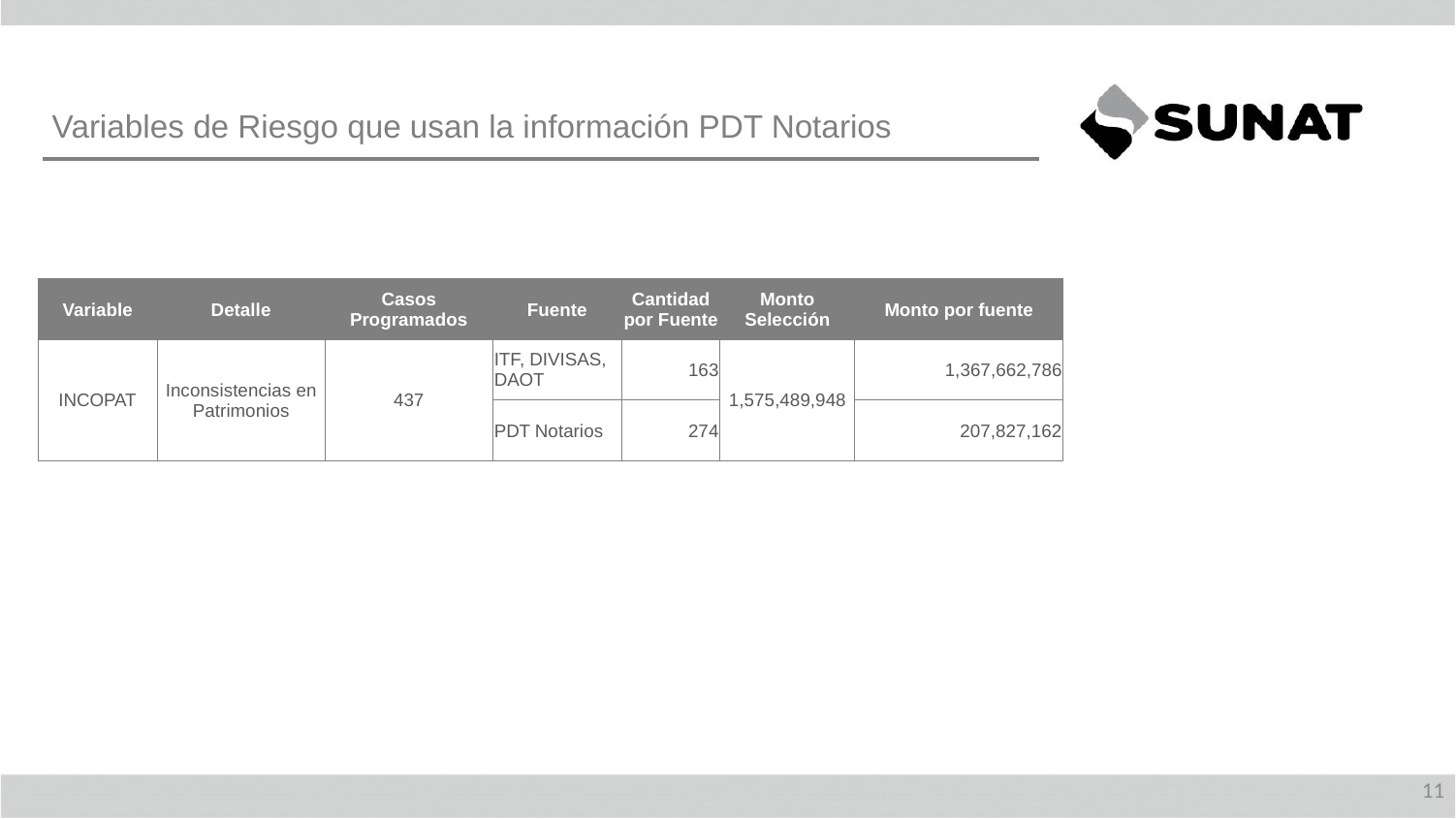

Variables de Riesgo que usan la información PDT Notarios
| Variable | Detalle | Casos Programados | Fuente | Cantidad por Fuente | Monto Selección | Monto por fuente |
| --- | --- | --- | --- | --- | --- | --- |
| INCOPAT | Inconsistencias en Patrimonios | 437 | ITF, DIVISAS, DAOT | 163 | 1,575,489,948 | 1,367,662,786 |
|  |  |  | PDT Notarios | 274 |  | 207,827,162 |
11